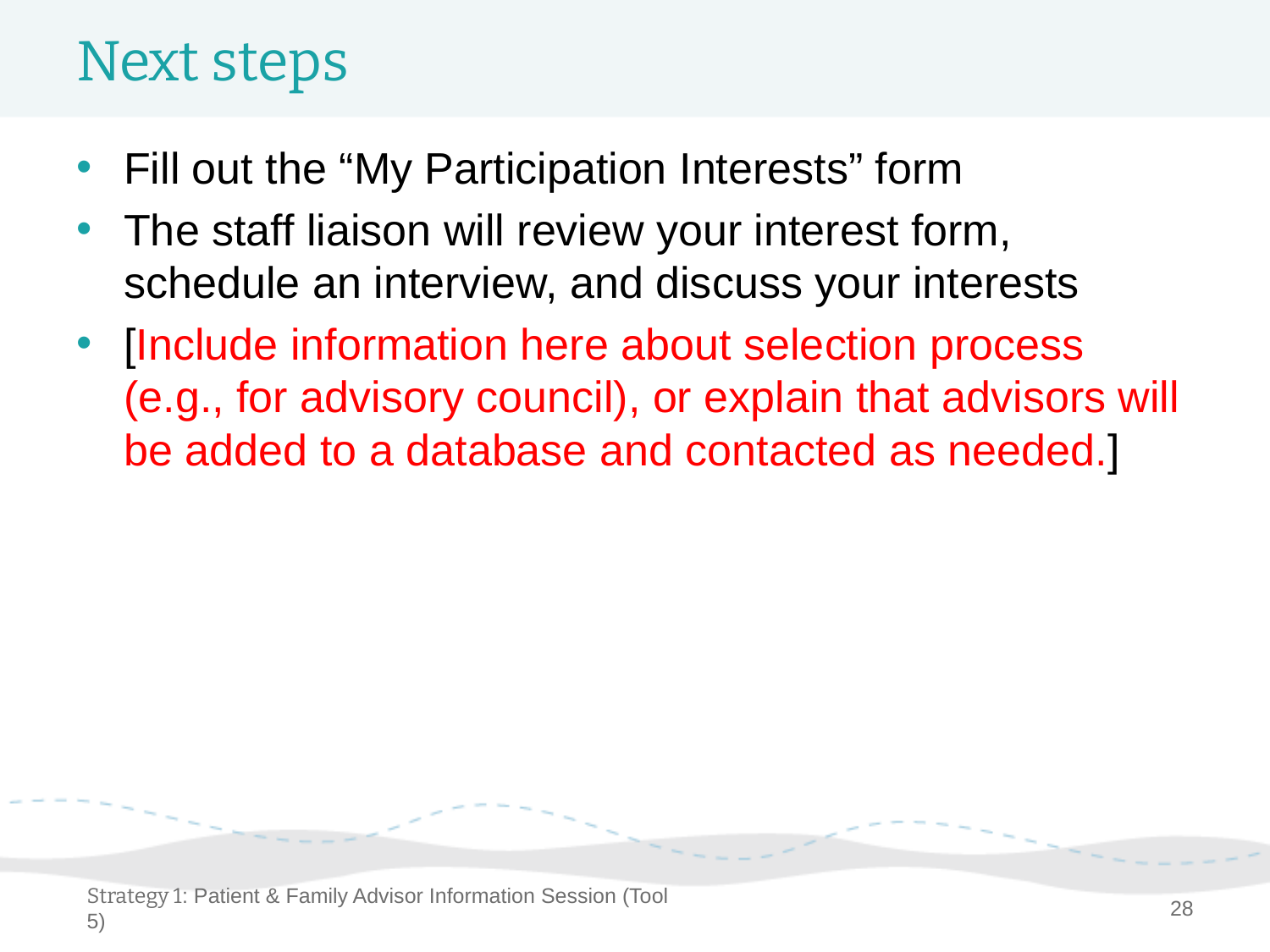

# Next steps
Fill out the “My Participation Interests” form
The staff liaison will review your interest form, schedule an interview, and discuss your interests
[Include information here about selection process (e.g., for advisory council), or explain that advisors will be added to a database and contacted as needed.]
Strategy 1: Patient & Family Advisor Information Session (Tool 5)
28